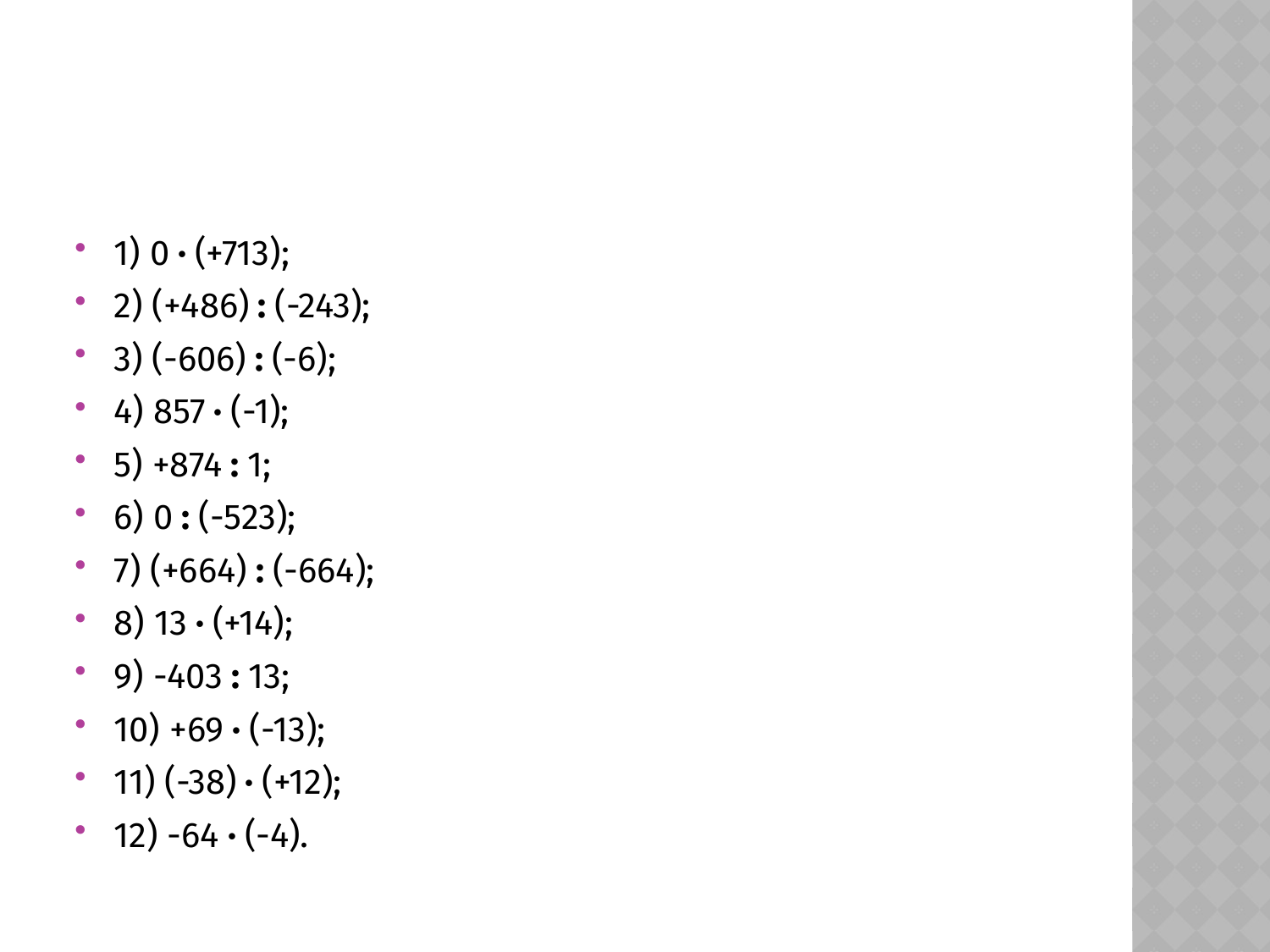

#
1) 0 · (+713);
2) (+486) : (-243);
3) (-606) : (-6);
4) 857 · (-1);
5) +874 : 1;
6) 0 : (-523);
7) (+664) : (-664);
8) 13 · (+14);
9) -403 : 13;
10) +69 · (-13);
11) (-38) · (+12);
12) -64 · (-4).